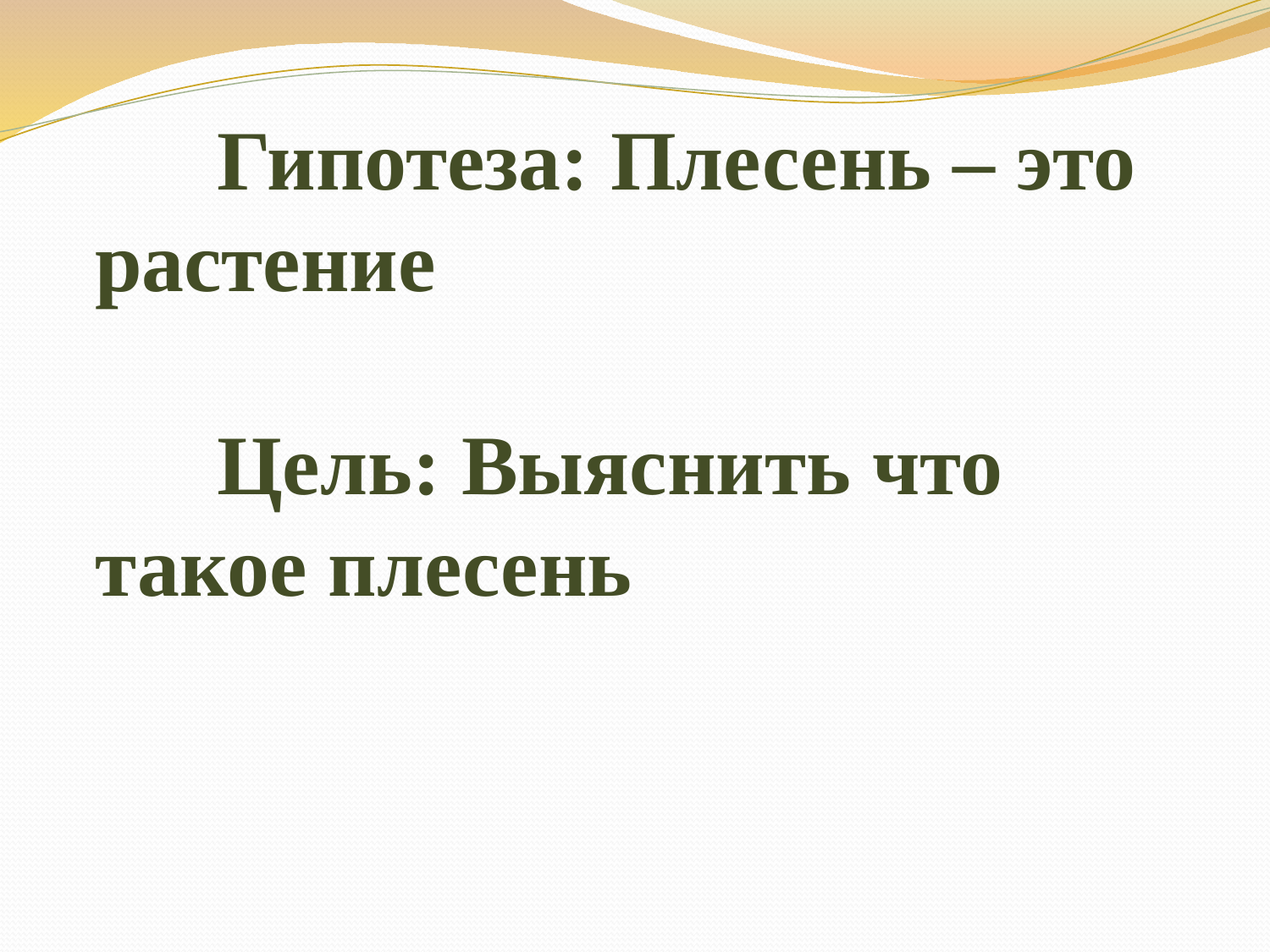

# Гипотеза: Плесень – это растение Цель: Выяснить что такое плесень